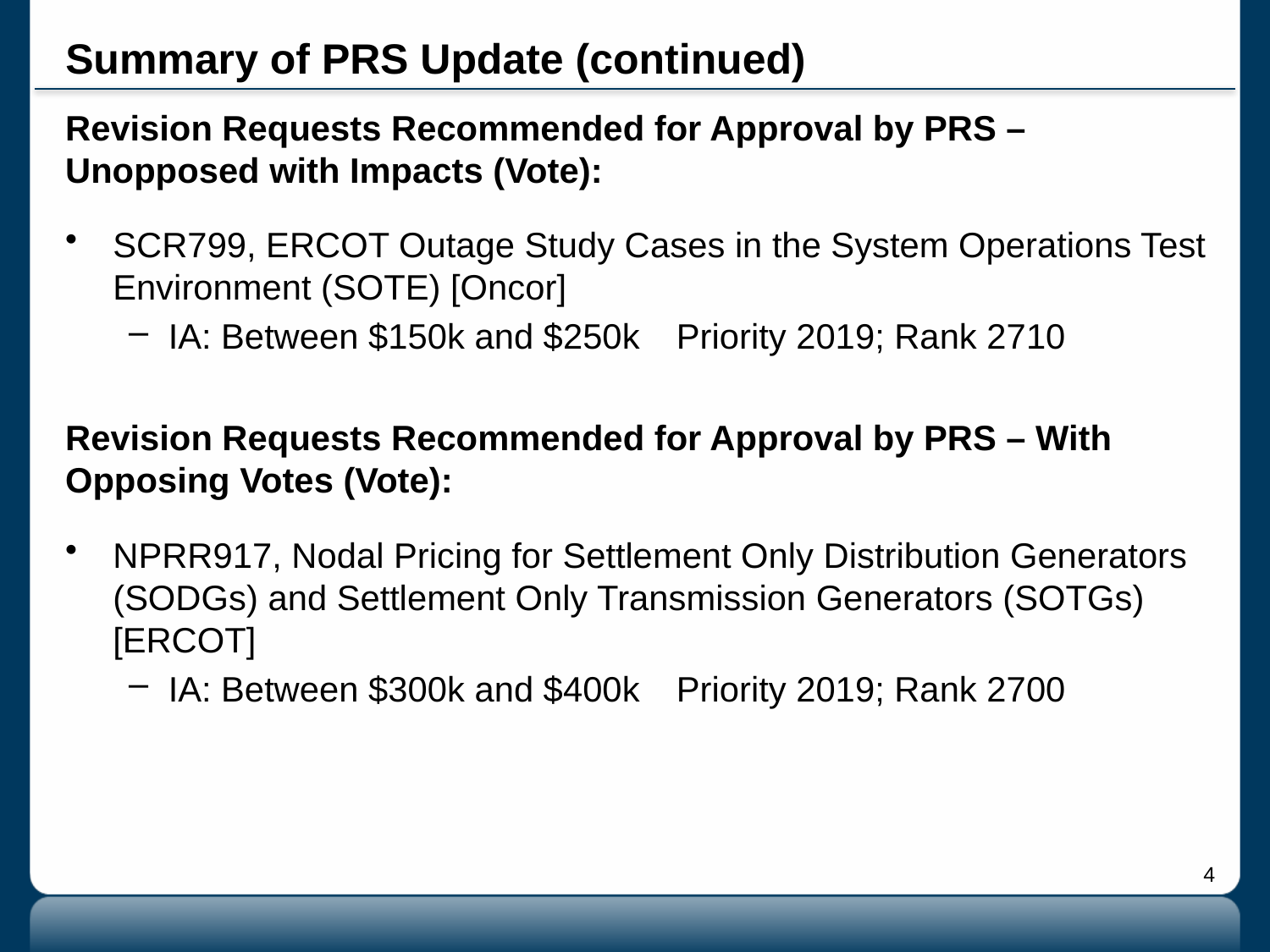

# Summary of PRS Update (continued)
Revision Requests Recommended for Approval by PRS – Unopposed with Impacts (Vote):

SCR799, ERCOT Outage Study Cases in the System Operations Test Environment (SOTE) [Oncor]
IA: Between $150k and $250k	Priority 2019; Rank 2710

Revision Requests Recommended for Approval by PRS – With Opposing Votes (Vote):

NPRR917, Nodal Pricing for Settlement Only Distribution Generators (SODGs) and Settlement Only Transmission Generators (SOTGs) [ERCOT]
IA: Between $300k and $400k	Priority 2019; Rank 2700